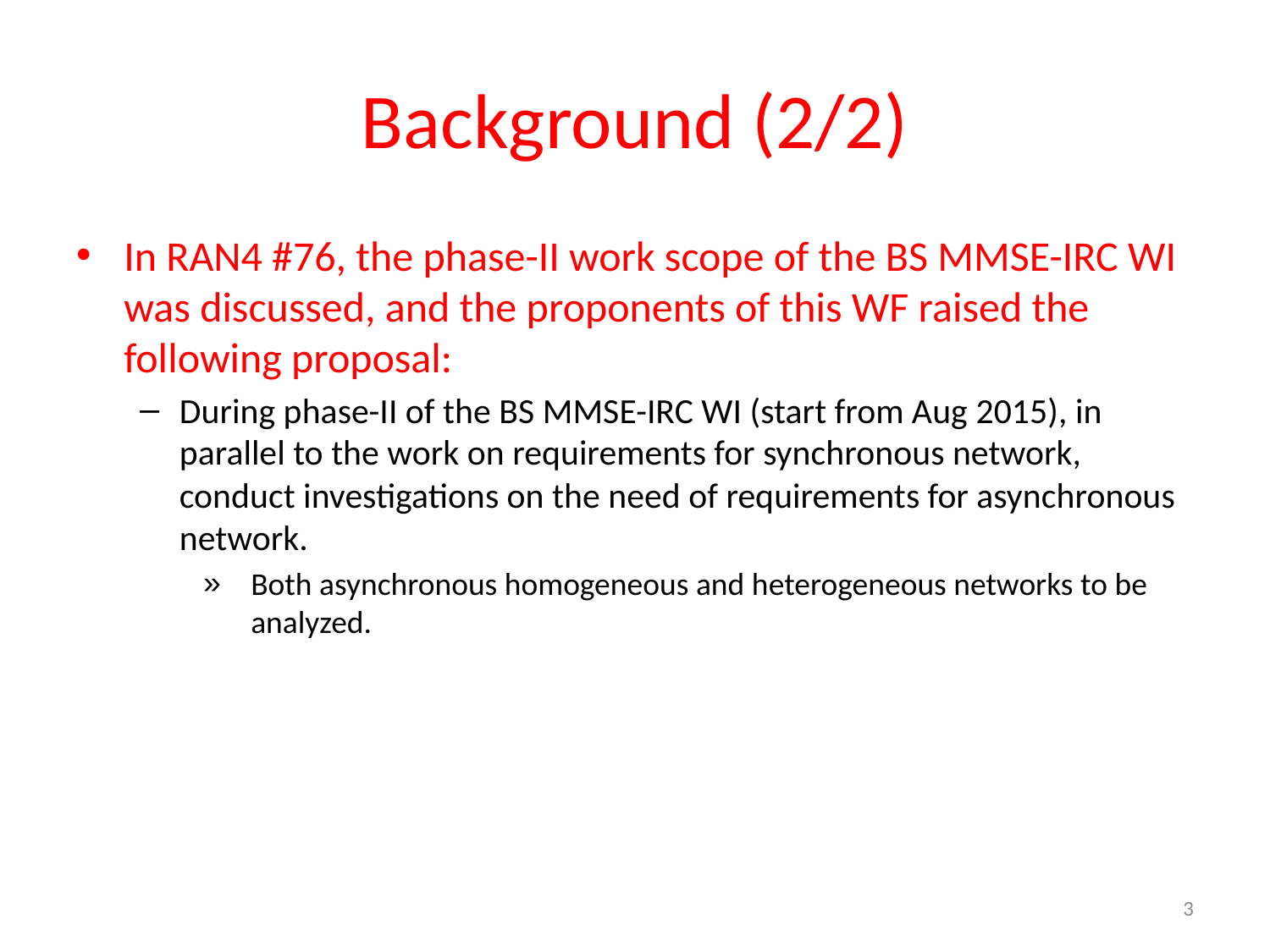

# Background (2/2)
In RAN4 #76, the phase-II work scope of the BS MMSE-IRC WI was discussed, and the proponents of this WF raised the following proposal:
During phase-II of the BS MMSE-IRC WI (start from Aug 2015), in parallel to the work on requirements for synchronous network, conduct investigations on the need of requirements for asynchronous network.
Both asynchronous homogeneous and heterogeneous networks to be analyzed.

3